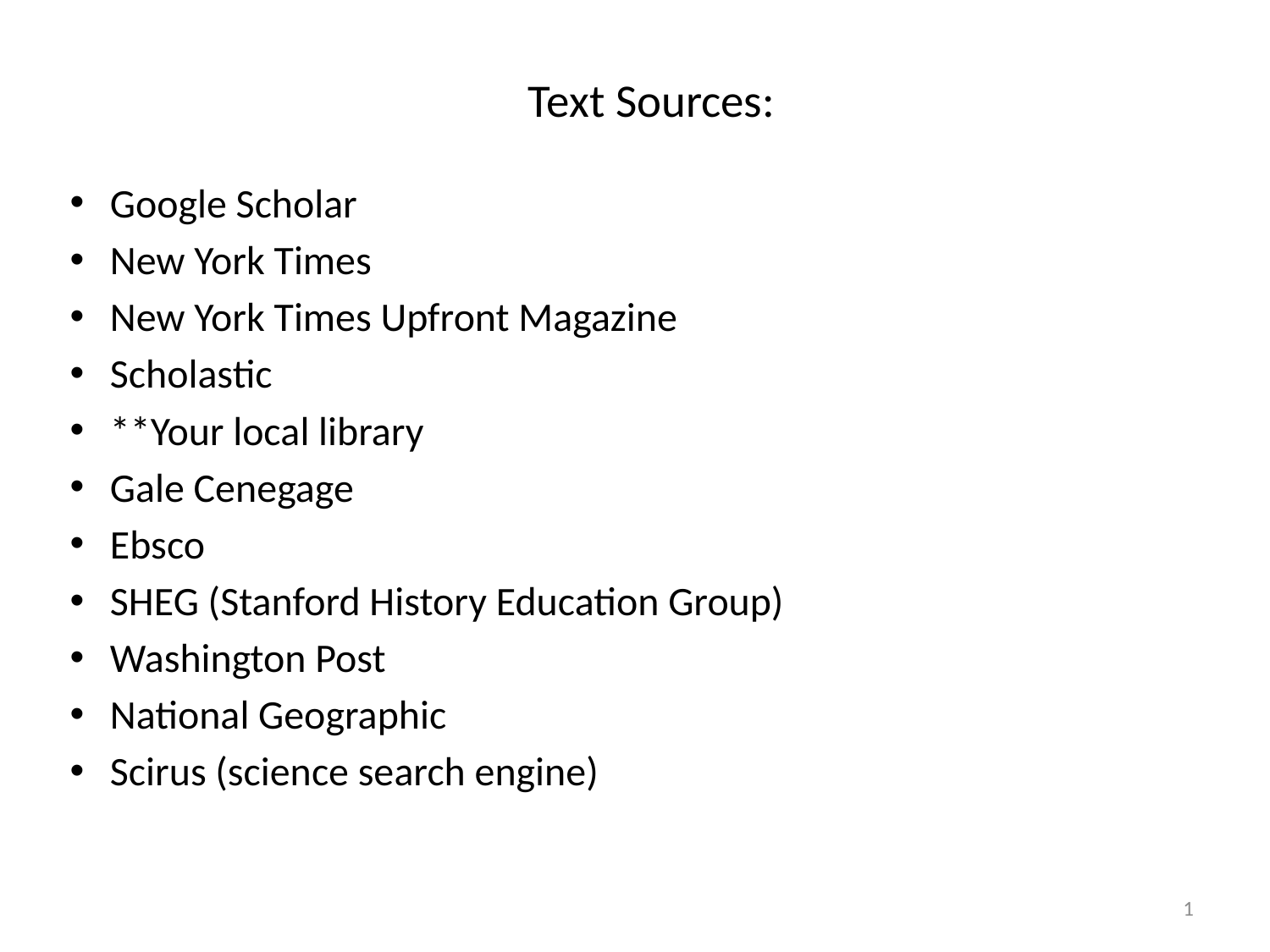

# Text Sources:
Google Scholar
New York Times
New York Times Upfront Magazine
Scholastic
**Your local library
Gale Cenegage
Ebsco
SHEG (Stanford History Education Group)
Washington Post
National Geographic
Scirus (science search engine)
1